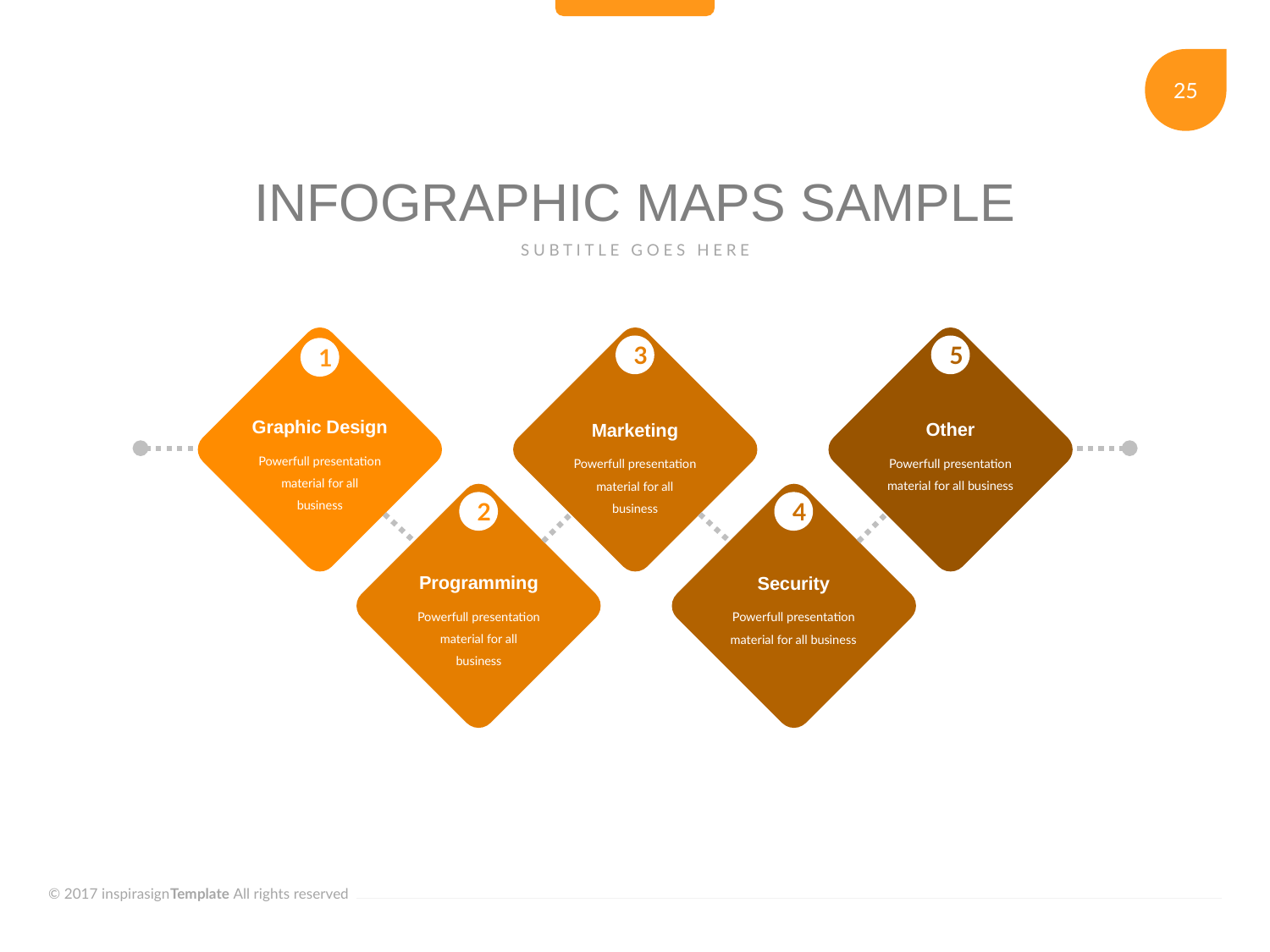

INFOGRAPHIC MAPS SAMPLE
SUBTITLE GOES HERE
3
5
1

Graphic Design
Powerfull presentation material for all business
Other
Powerfull presentation material for all business
Marketing
Powerfull presentation material for all business
2
4

Programming
Powerfull presentation material for all business
Security
Powerfull presentation material for all business